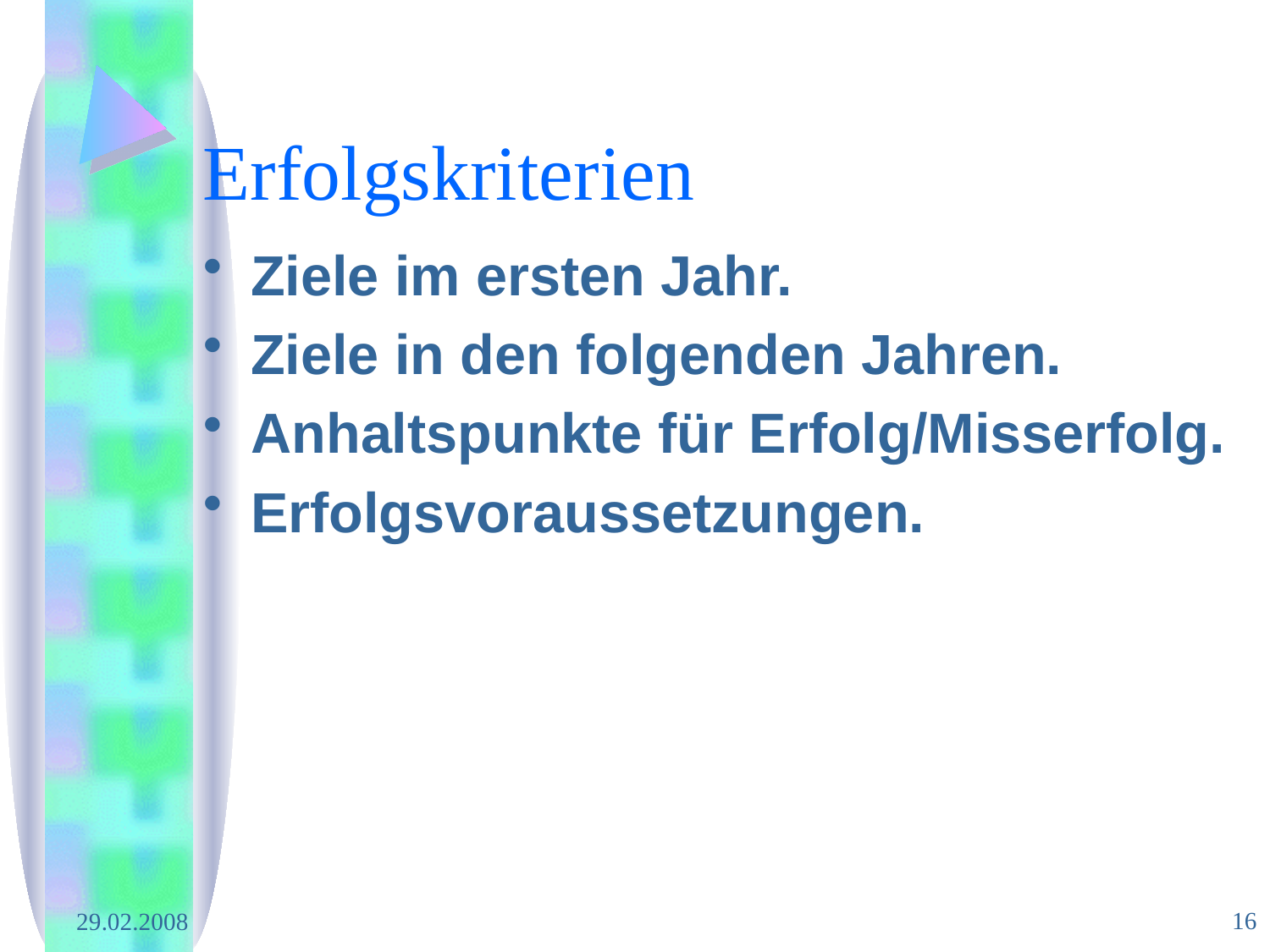

# Erfolgskriterien
Ziele im ersten Jahr.
Ziele in den folgenden Jahren.
Anhaltspunkte für Erfolg/Misserfolg.
Erfolgsvoraussetzungen.
16
29.02.2008